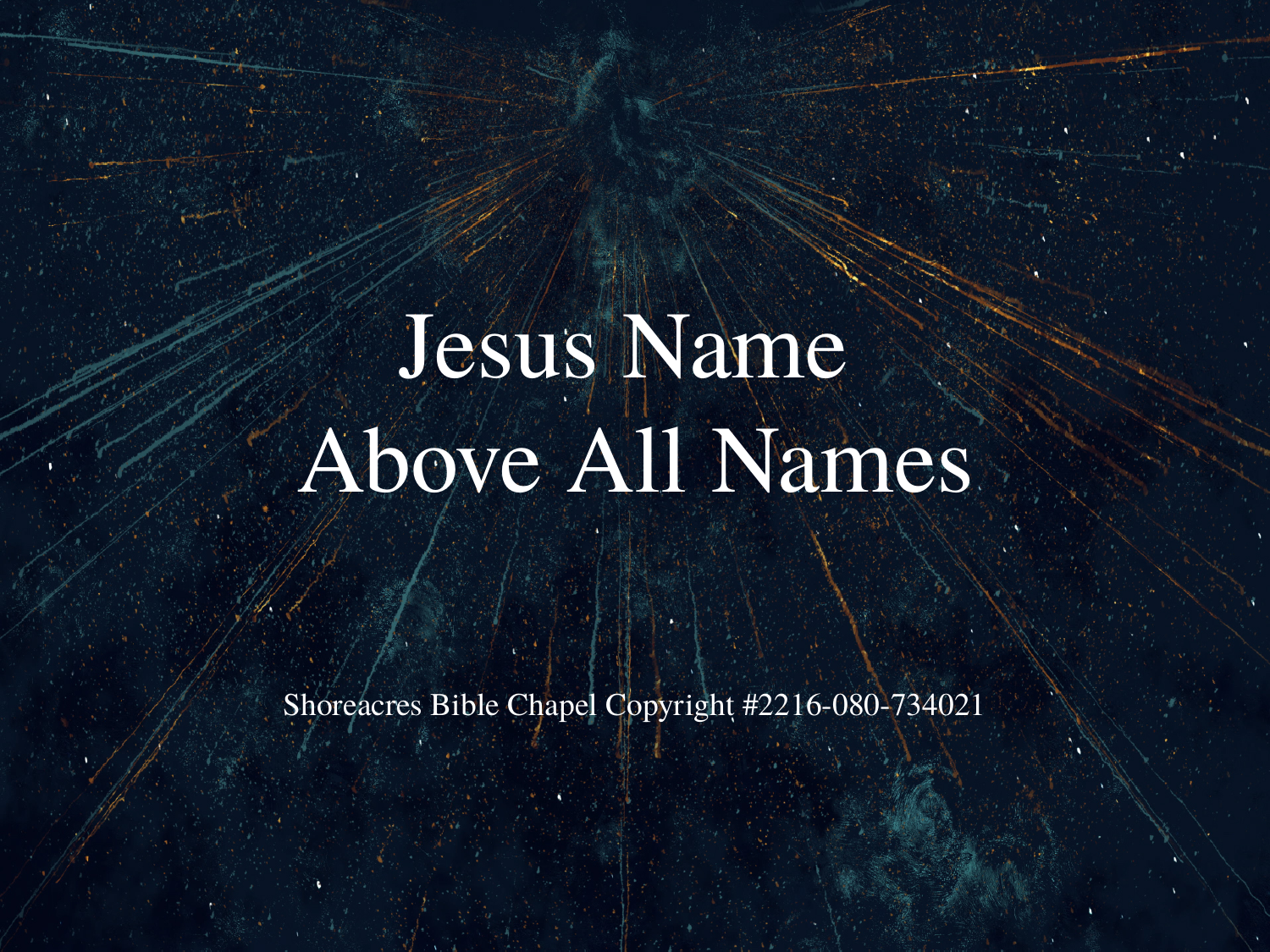

# Jesus Name Above All Names
Shoreacres Bible Chapel Copyright #2216-080-734021